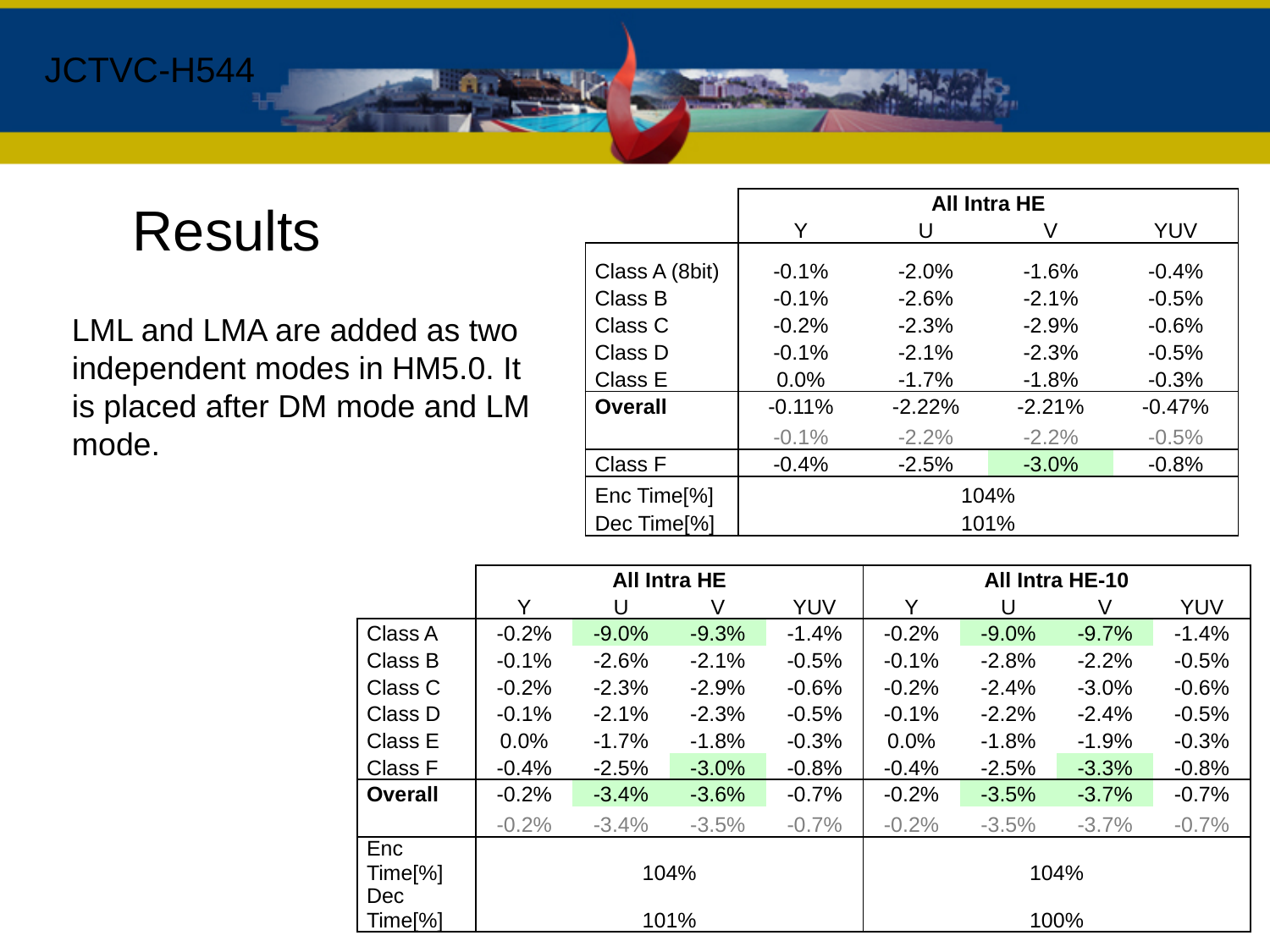

JCTVC-H544
|  | All Intra HE |  |  |  |
| --- | --- | --- | --- | --- |
|  | Y | U | V | YUV |
| Class A (8bit) | -0.1% | -2.0% | -1.6% | -0.4% |
| Class B | -0.1% | -2.6% | -2.1% | -0.5% |
| Class C | -0.2% | -2.3% | -2.9% | -0.6% |
| Class D | -0.1% | -2.1% | -2.3% | -0.5% |
| Class E | 0.0% | -1.7% | -1.8% | -0.3% |
| Overall | -0.11% | -2.22% | -2.21% | -0.47% |
|  | -0.1% | -2.2% | -2.2% | -0.5% |
| Class F | -0.4% | -2.5% | -3.0% | -0.8% |
| Enc Time[%] | 104% |  |  |  |
| Dec Time[%] | 101% |  |  |  |
Results
LML and LMA are added as two independent modes in HM5.0. It is placed after DM mode and LM mode.
|  | All Intra HE |  |  |  | All Intra HE-10 |  |  |  |
| --- | --- | --- | --- | --- | --- | --- | --- | --- |
|  | Y | U | V | YUV | Y | U | V | YUV |
| Class A | -0.2% | -9.0% | -9.3% | -1.4% | -0.2% | -9.0% | -9.7% | -1.4% |
| Class B | -0.1% | -2.6% | -2.1% | -0.5% | -0.1% | -2.8% | -2.2% | -0.5% |
| Class C | -0.2% | -2.3% | -2.9% | -0.6% | -0.2% | -2.4% | -3.0% | -0.6% |
| Class D | -0.1% | -2.1% | -2.3% | -0.5% | -0.1% | -2.2% | -2.4% | -0.5% |
| Class E | 0.0% | -1.7% | -1.8% | -0.3% | 0.0% | -1.8% | -1.9% | -0.3% |
| Class F | -0.4% | -2.5% | -3.0% | -0.8% | -0.4% | -2.5% | -3.3% | -0.8% |
| Overall | -0.2% | -3.4% | -3.6% | -0.7% | -0.2% | -3.5% | -3.7% | -0.7% |
|  | -0.2% | -3.4% | -3.5% | -0.7% | -0.2% | -3.5% | -3.7% | -0.7% |
| Enc Time[%] | 104% |  |  |  | 104% |  |  |  |
| Dec Time[%] | 101% |  |  |  | 100% |  |  |  |